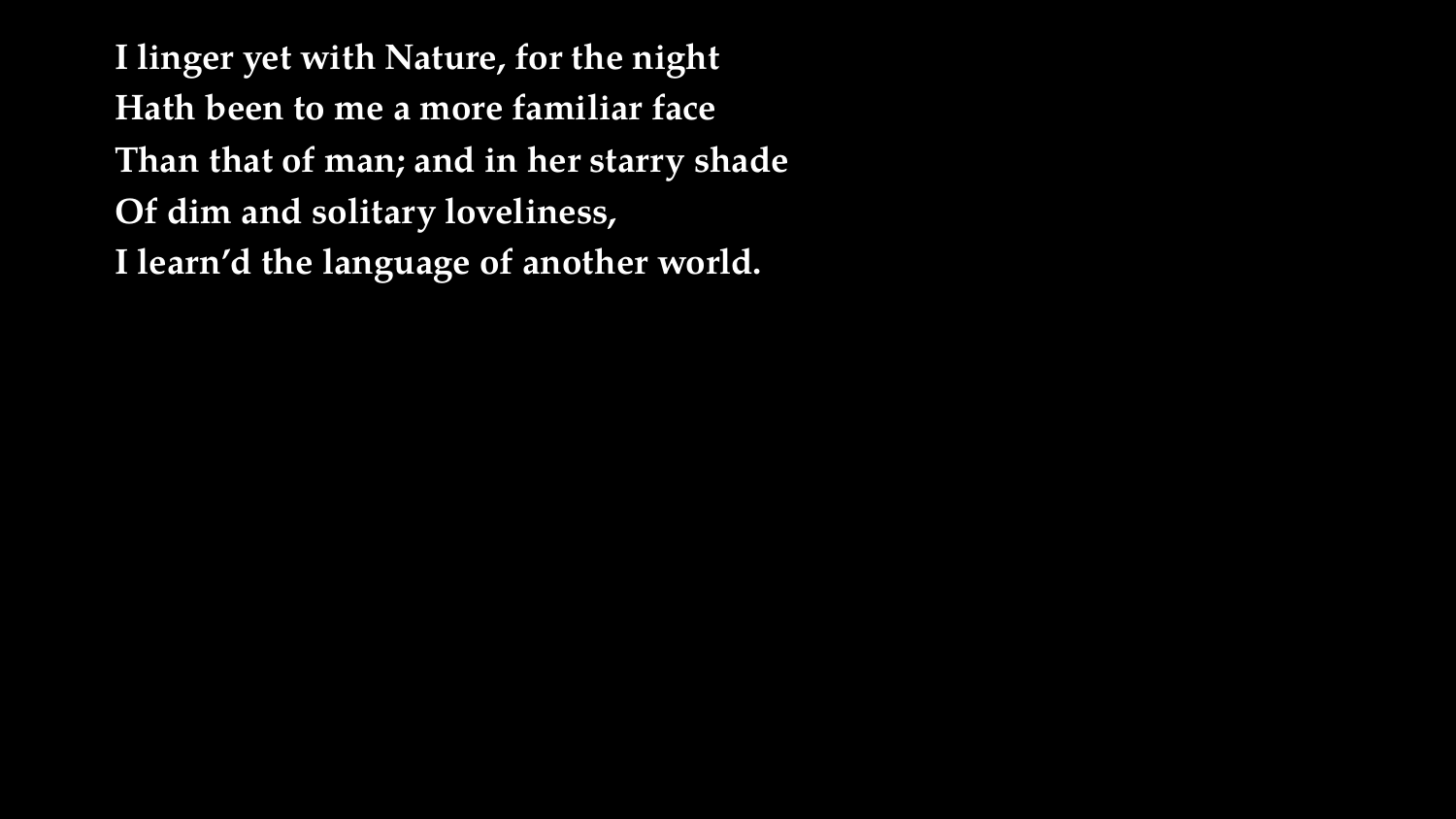

# I linger yet with Nature, for the night Hath been to me a more familiar face Than that of man; and in her starry shade Of dim and solitary loveliness, I learn’d the language of another world.